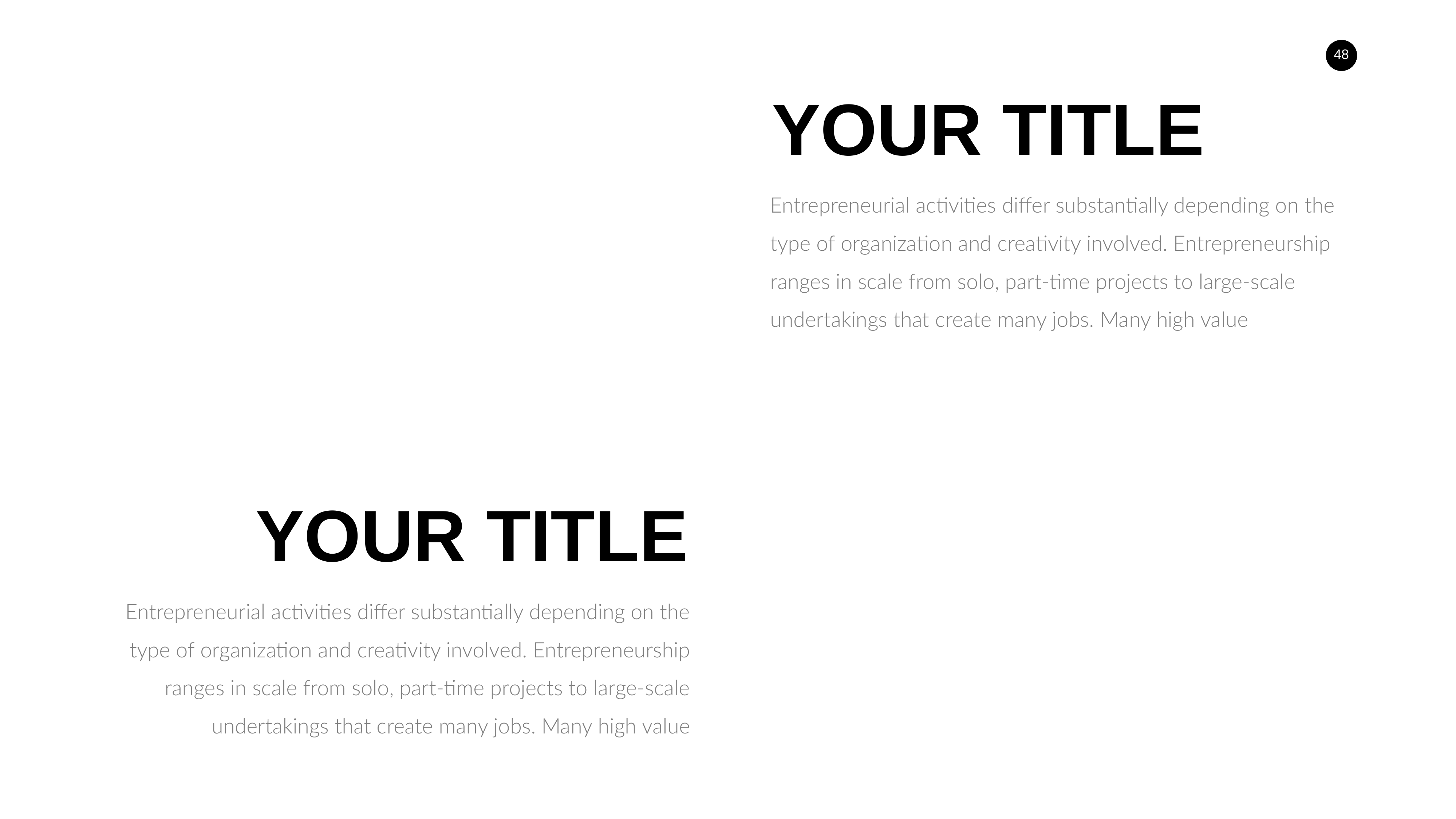

YOUR TITLE
Entrepreneurial activities differ substantially depending on the type of organization and creativity involved. Entrepreneurship ranges in scale from solo, part-time projects to large-scale undertakings that create many jobs. Many high value

YOUR TITLE
Entrepreneurial activities differ substantially depending on the type of organization and creativity involved. Entrepreneurship ranges in scale from solo, part-time projects to large-scale undertakings that create many jobs. Many high value